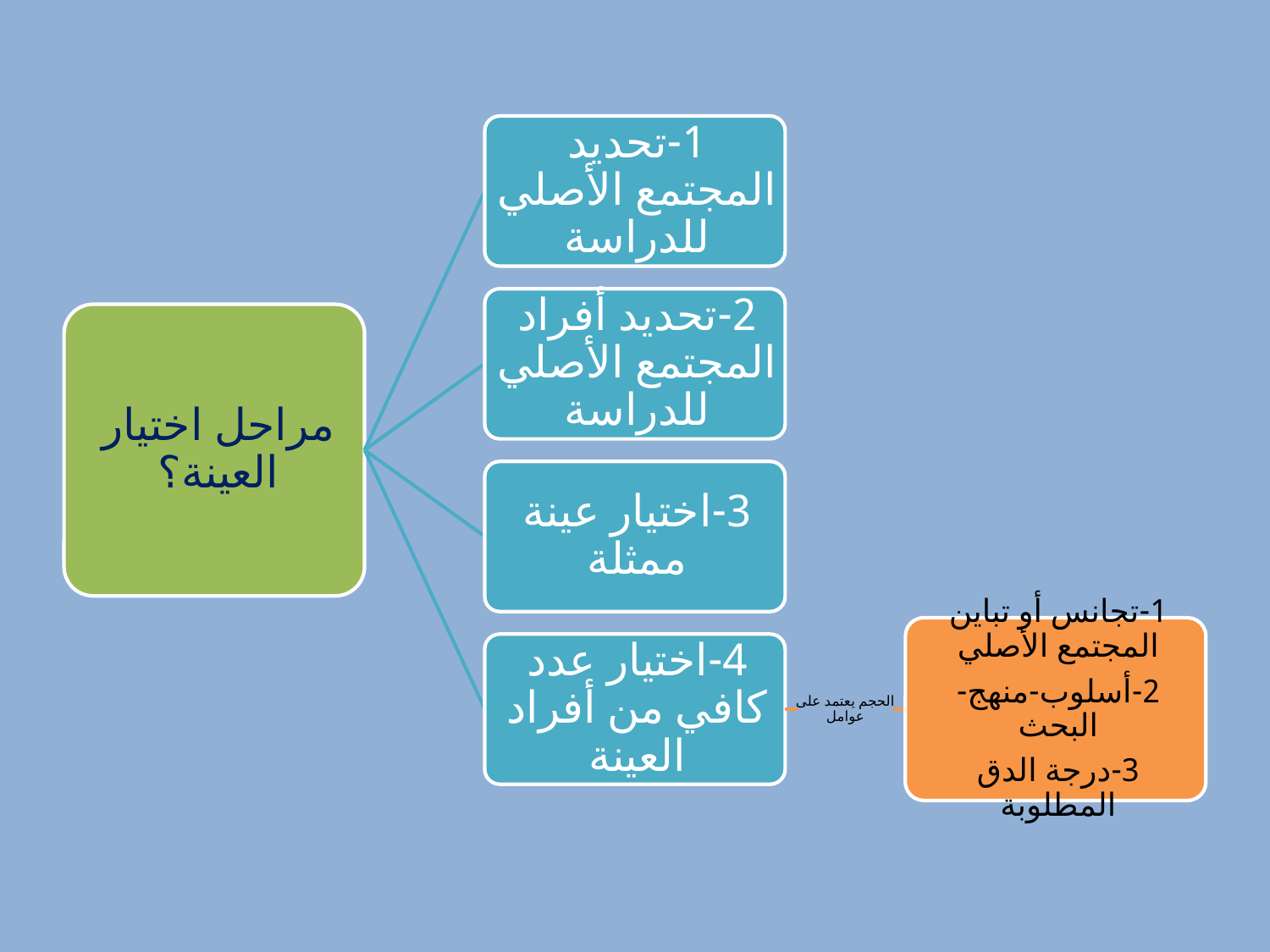

مراحل اختيار العينة؟

1-تحديد المجتمع الأصلي للدراسة

2-تحديد أفراد المجتمع الأصلي للدراسة

3-اختيار عينة ممثلة

4-اختيار عدد كافي من أفراد العينة
الحجم يعتمد على عوامل
1-تجانس أو تباين المجتمع الأصلي
2-أسلوب-منهج- البحث
3-درجة الدق المطلوبة